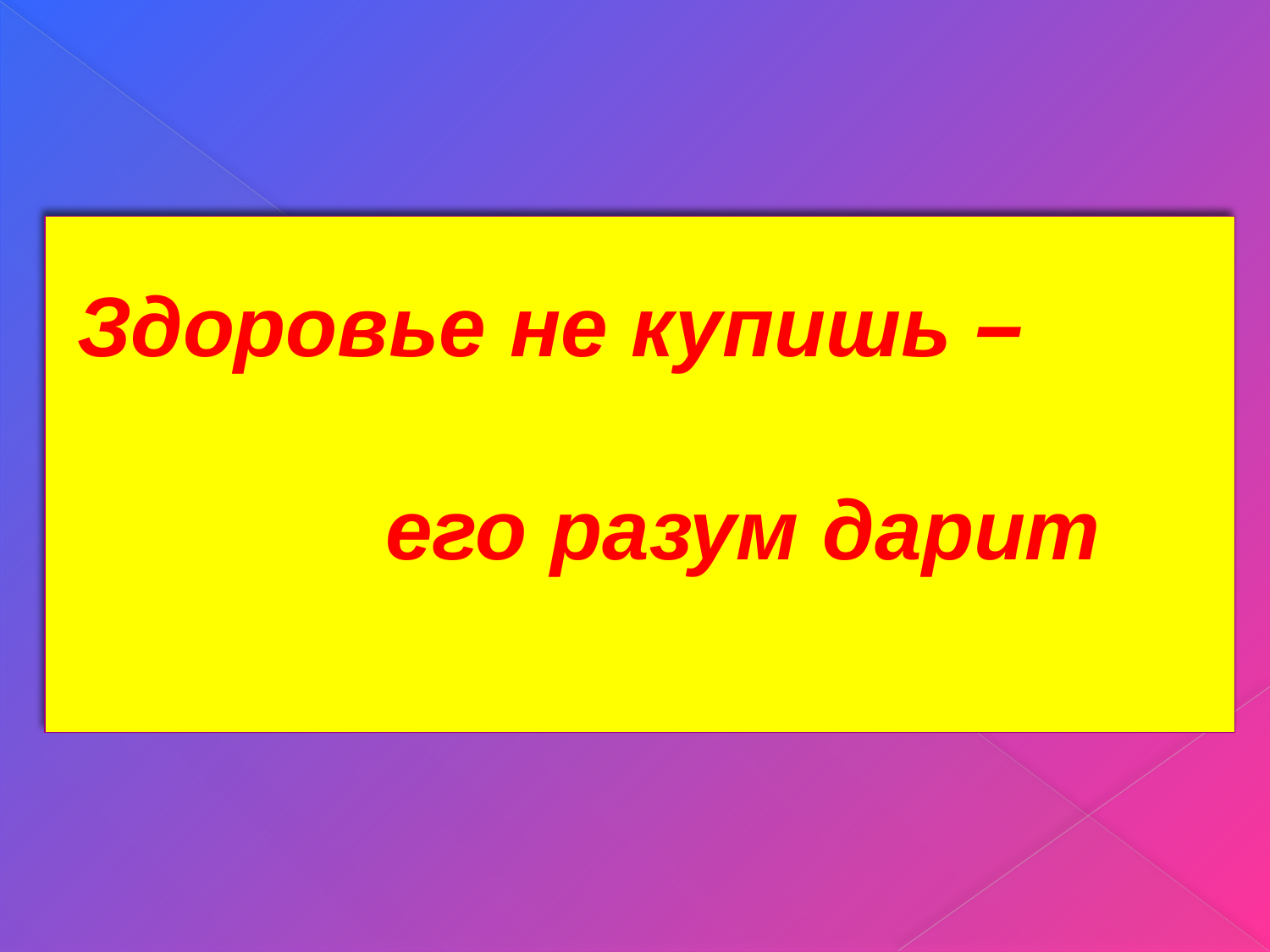

#

Здоровье не купишь –

             его разум дарит